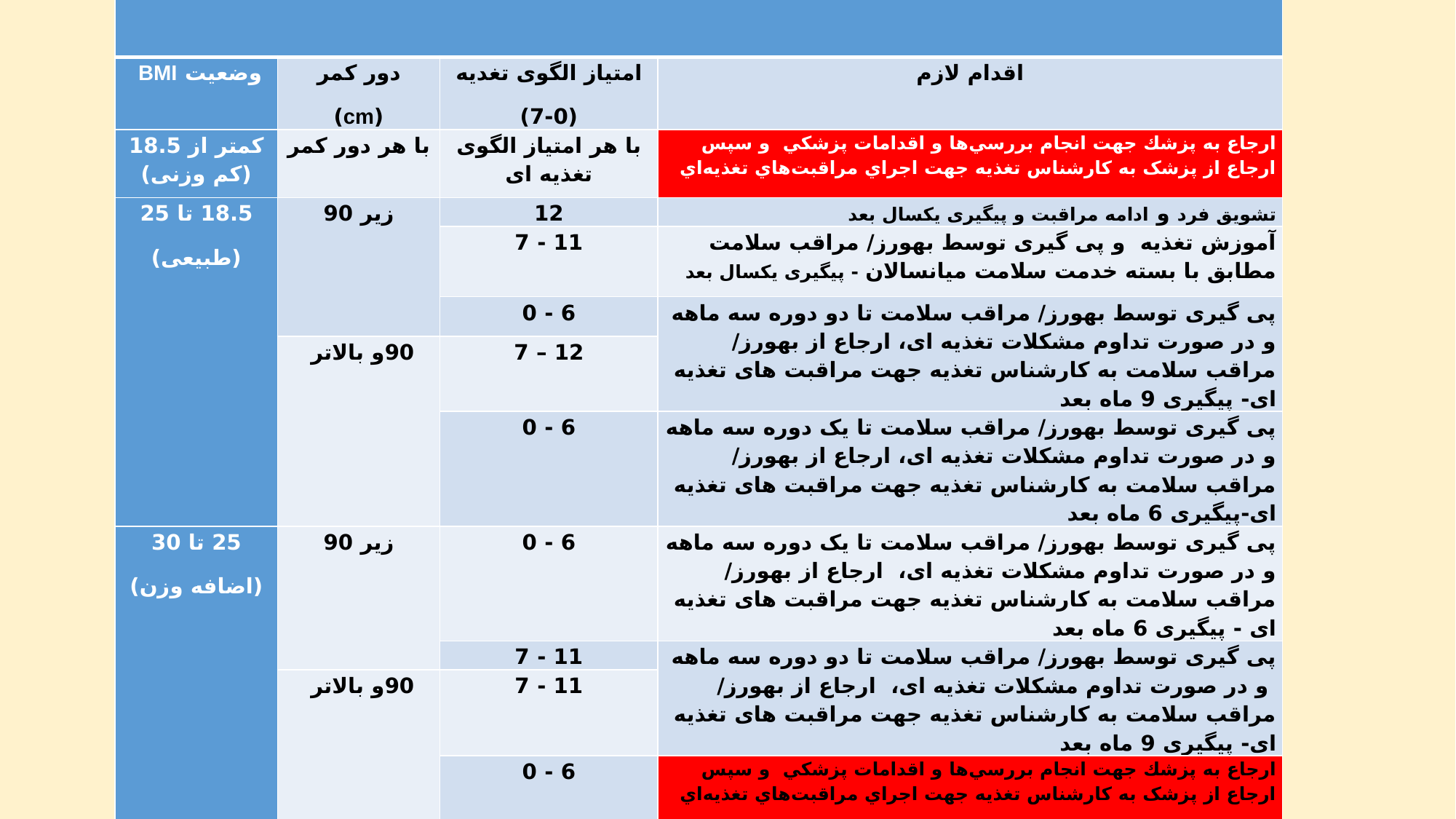

|  |  |  |  |
| --- | --- | --- | --- |
| وضعیت BMI | دور کمر (cm) | امتیاز الگوی تغدیه (7-0) | اقدام لازم |
| کمتر از 18.5 (کم وزنی) | با هر دور کمر | با هر امتیاز الگوی تغذیه ای | ارجاع به پزشك جهت انجام بررسي‌ها و اقدامات پزشكي و سپس ارجاع از پزشک به كارشناس تغذيه جهت اجراي مراقبت‌هاي تغذيه‌اي |
| 18.5 تا 25 (طبیعی) | زیر 90 | 12 | تشویق فرد و ادامه مراقبت و پیگیری یکسال بعد |
|  |  | 11 - 7 | آموزش تغذیه و پی گیری توسط بهورز/ مراقب سلامت مطابق با بسته خدمت سلامت میانسالان - پیگیری یکسال بعد |
|  |  | 6 - 0 | پی گیری توسط بهورز/ مراقب سلامت تا دو دوره سه ماهه و در صورت تداوم مشکلات تغذیه ای، ارجاع از بهورز/ مراقب سلامت به کارشناس تغذیه جهت مراقبت های تغذیه ای- پیگیری 9 ماه بعد |
|  | 90و بالاتر | 12 – 7 |  |
|  |  | 6 - 0 | پی گیری توسط بهورز/ مراقب سلامت تا یک دوره سه ماهه و در صورت تداوم مشکلات تغذیه ای، ارجاع از بهورز/ مراقب سلامت به کارشناس تغذیه جهت مراقبت های تغذیه ای-پیگیری 6 ماه بعد |
| 25 تا 30 (اضافه وزن) | زیر 90 | 6 - 0 | پی گیری توسط بهورز/ مراقب سلامت تا یک دوره سه ماهه و در صورت تداوم مشکلات تغذیه ای، ارجاع از بهورز/ مراقب سلامت به کارشناس تغذیه جهت مراقبت های تغذیه ای - پیگیری 6 ماه بعد |
|  |  | 11 - 7 | پی گیری توسط بهورز/ مراقب سلامت تا دو دوره سه ماهه و در صورت تداوم مشکلات تغذیه ای، ارجاع از بهورز/ مراقب سلامت به کارشناس تغذیه جهت مراقبت های تغذیه ای- پیگیری 9 ماه بعد |
|  | 90و بالاتر | 11 - 7 |  |
|  |  | 6 - 0 | ارجاع به پزشك جهت انجام بررسي‌ها و اقدامات پزشكي و سپس ارجاع از پزشک به كارشناس تغذيه جهت اجراي مراقبت‌هاي تغذيه‌اي |
| بیشتر از 30 (چاقی) | با هر دور کمر | با هر امتیاز الگوی تغذیه ای | ارجاع به پزشك جهت انجام بررسي‌ها و اقدامات پزشكي و سپس ارجاع از پزشک به كارشناس تغذيه جهت اجراي مراقبت‌هاي تغذيه‌اي |
#